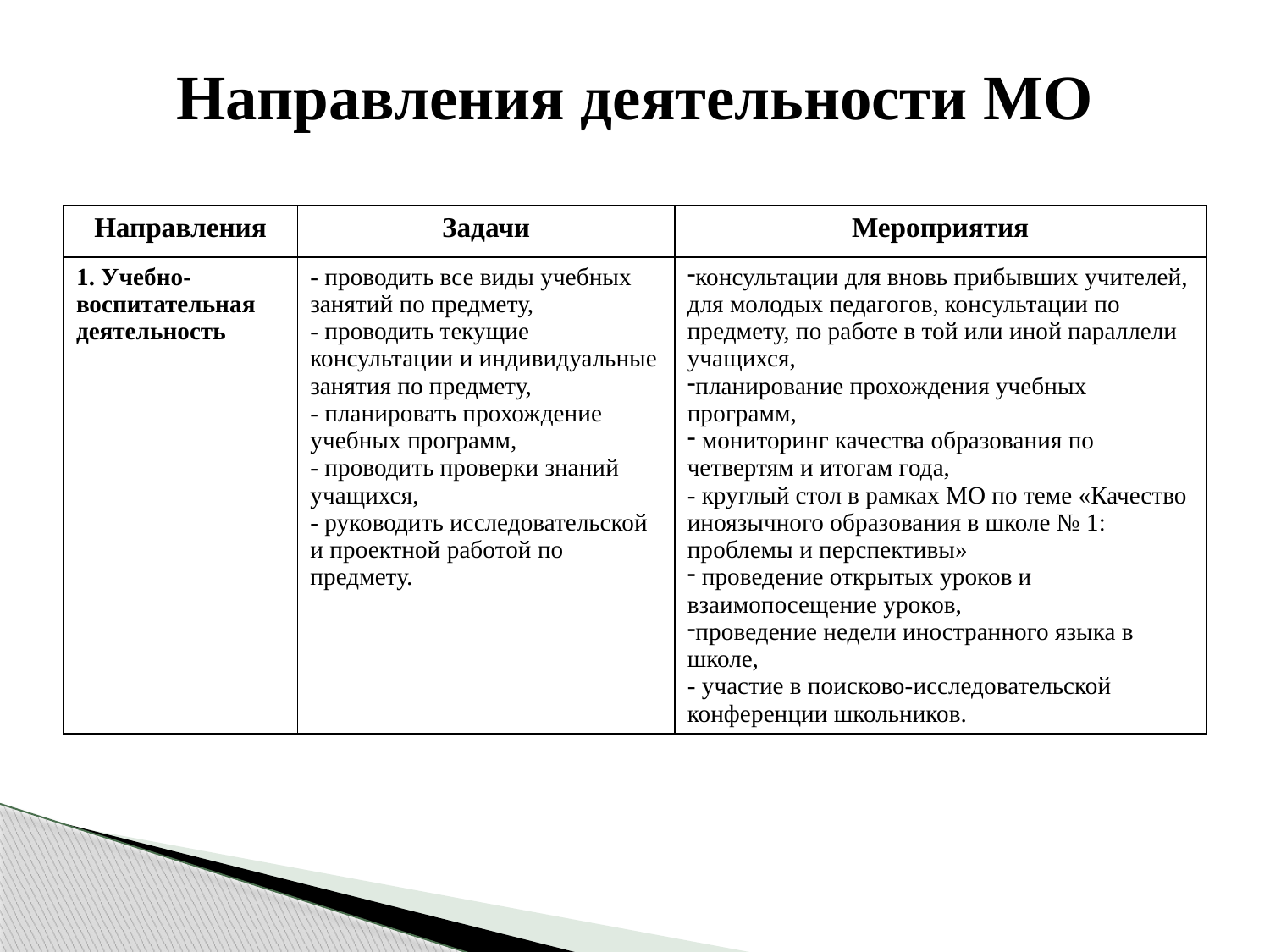

# Направления деятельности МО
| Направления | Задачи | Мероприятия |
| --- | --- | --- |
| 1. Учебно-воспитательная деятельность | - проводить все виды учебных занятий по предмету, - проводить текущие консультации и индивидуальные занятия по предмету, - планировать прохождение учебных программ, - проводить проверки знаний учащихся, - руководить исследовательской и проектной работой по предмету. | консультации для вновь прибывших учителей, для молодых педагогов, консультации по предмету, по работе в той или иной параллели учащихся, планирование прохождения учебных программ, мониторинг качества образования по четвертям и итогам года, - круглый стол в рамках МО по теме «Качество иноязычного образования в школе № 1: проблемы и перспективы» проведение открытых уроков и взаимопосещение уроков, проведение недели иностранного языка в школе, - участие в поисково-исследовательской конференции школьников. |